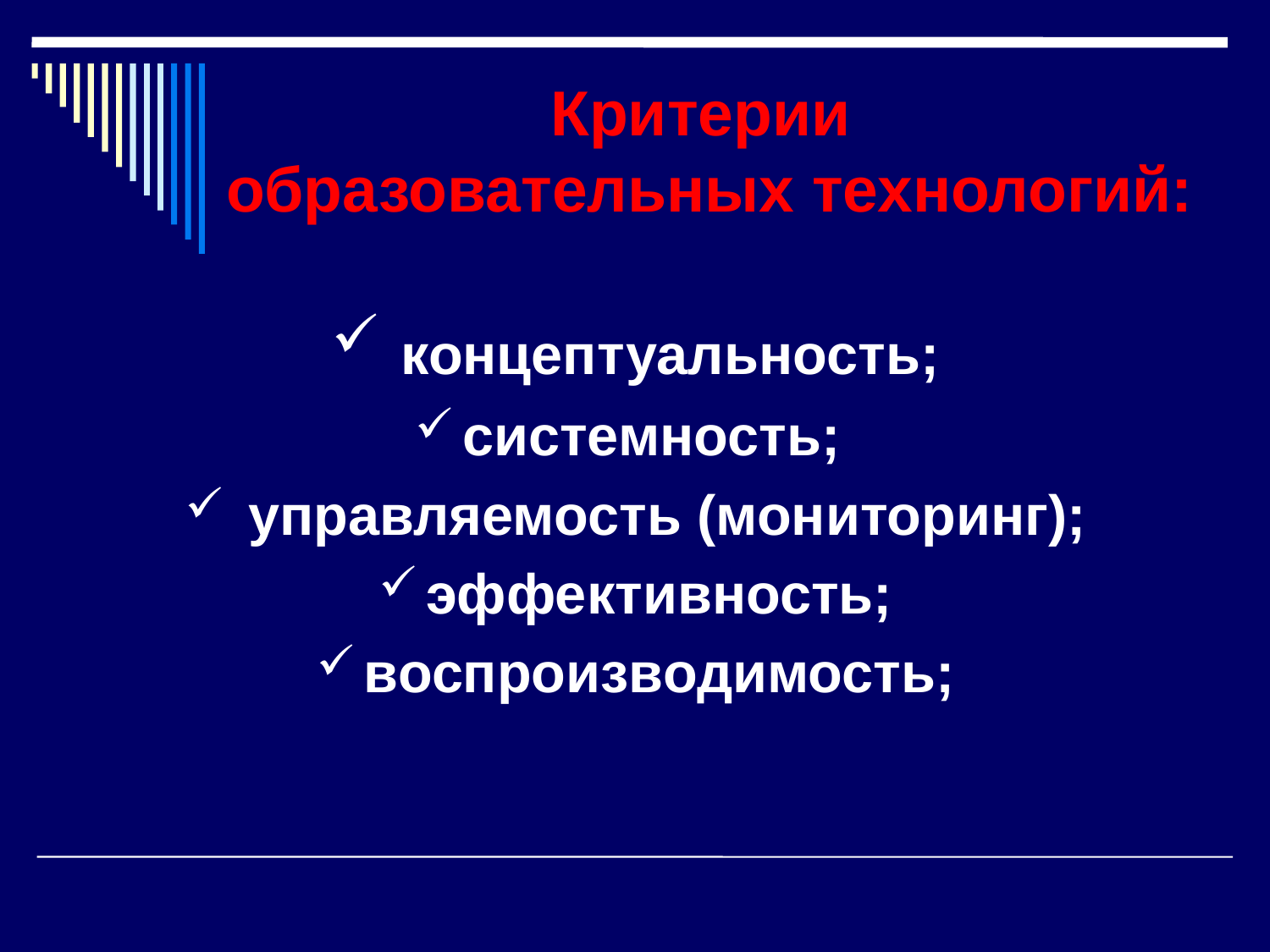

# Критерии образовательных технологий:
 концептуальность;
системность;
 управляемость (мониторинг);
эффективность;
воспроизводимость;